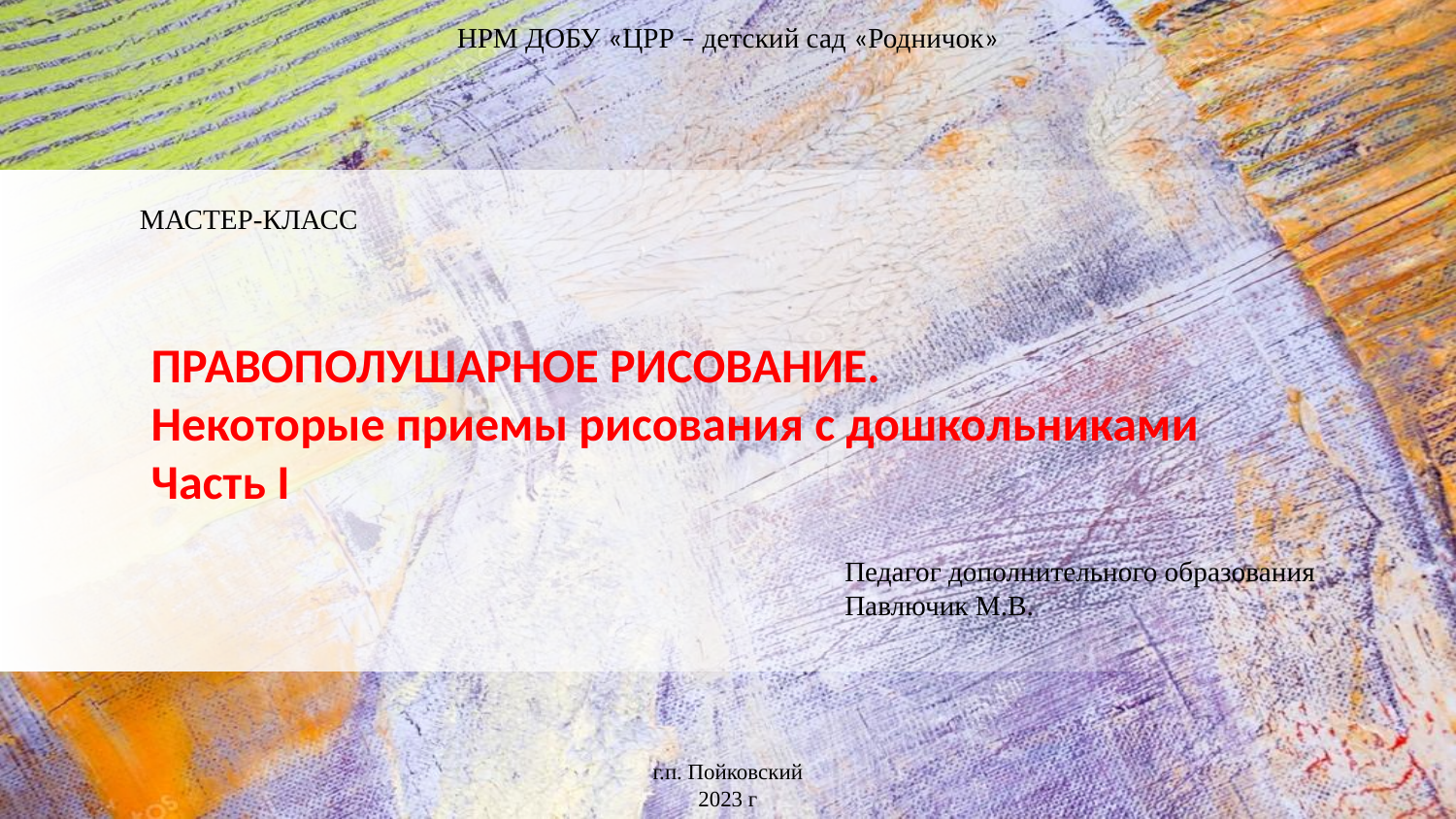

НРМ ДОБУ «ЦРР – детский сад «Родничок»

МАСТЕР-КЛАСС
ПРАВОПОЛУШАРНОЕ РИСОВАНИЕ.
Некоторые приемы рисования с дошкольниками
Часть I
Педагог дополнительного образования
Павлючик М.В.
г.п. Пойковский
2023 г